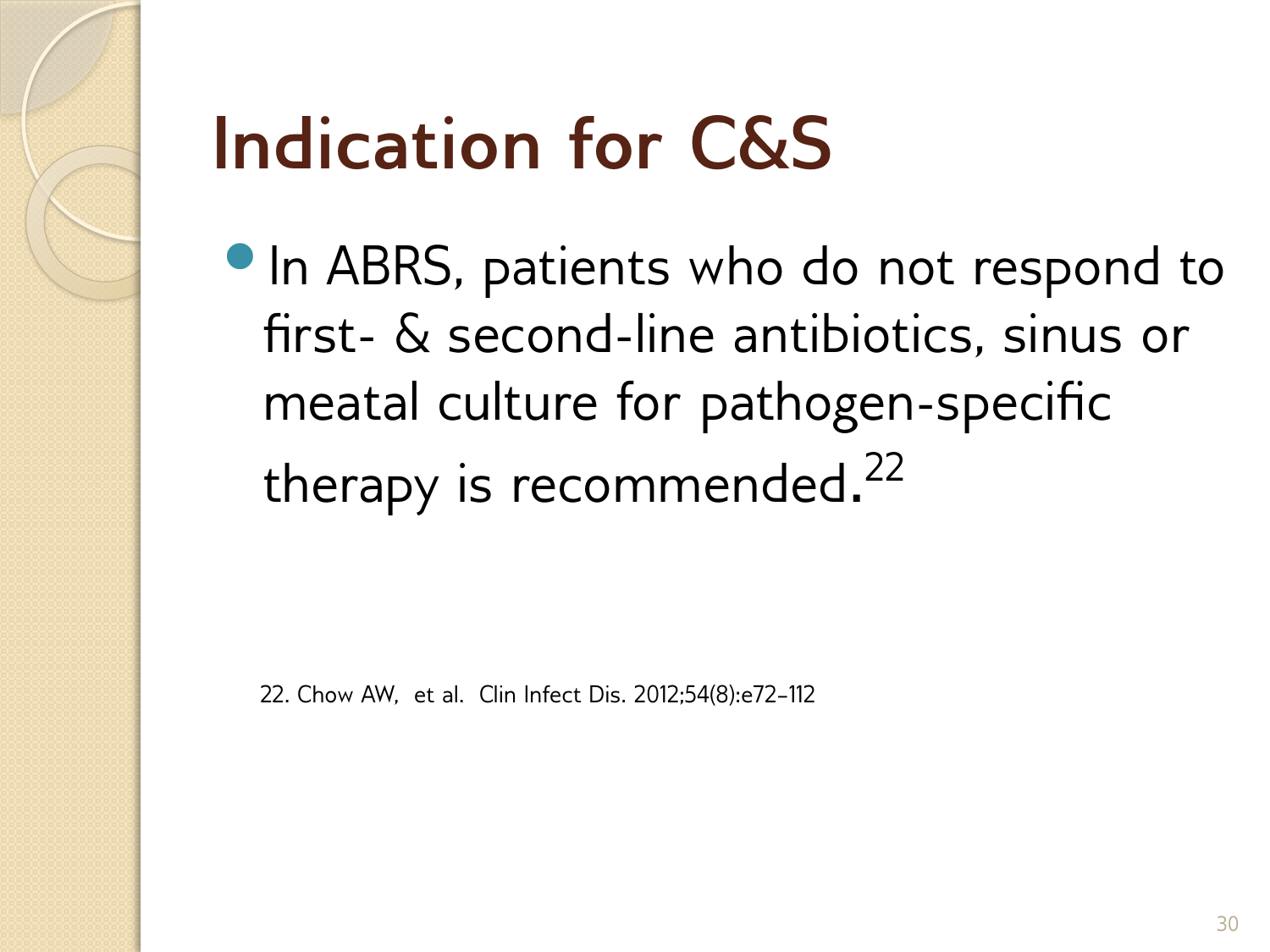

# Indication for C&S
In ABRS, patients who do not respond to first- & second-line antibiotics, sinus or meatal culture for pathogen-specific therapy is recommended.22

   22. Chow AW,  et al.  Clin Infect Dis. 2012;54(8):e72–112

30